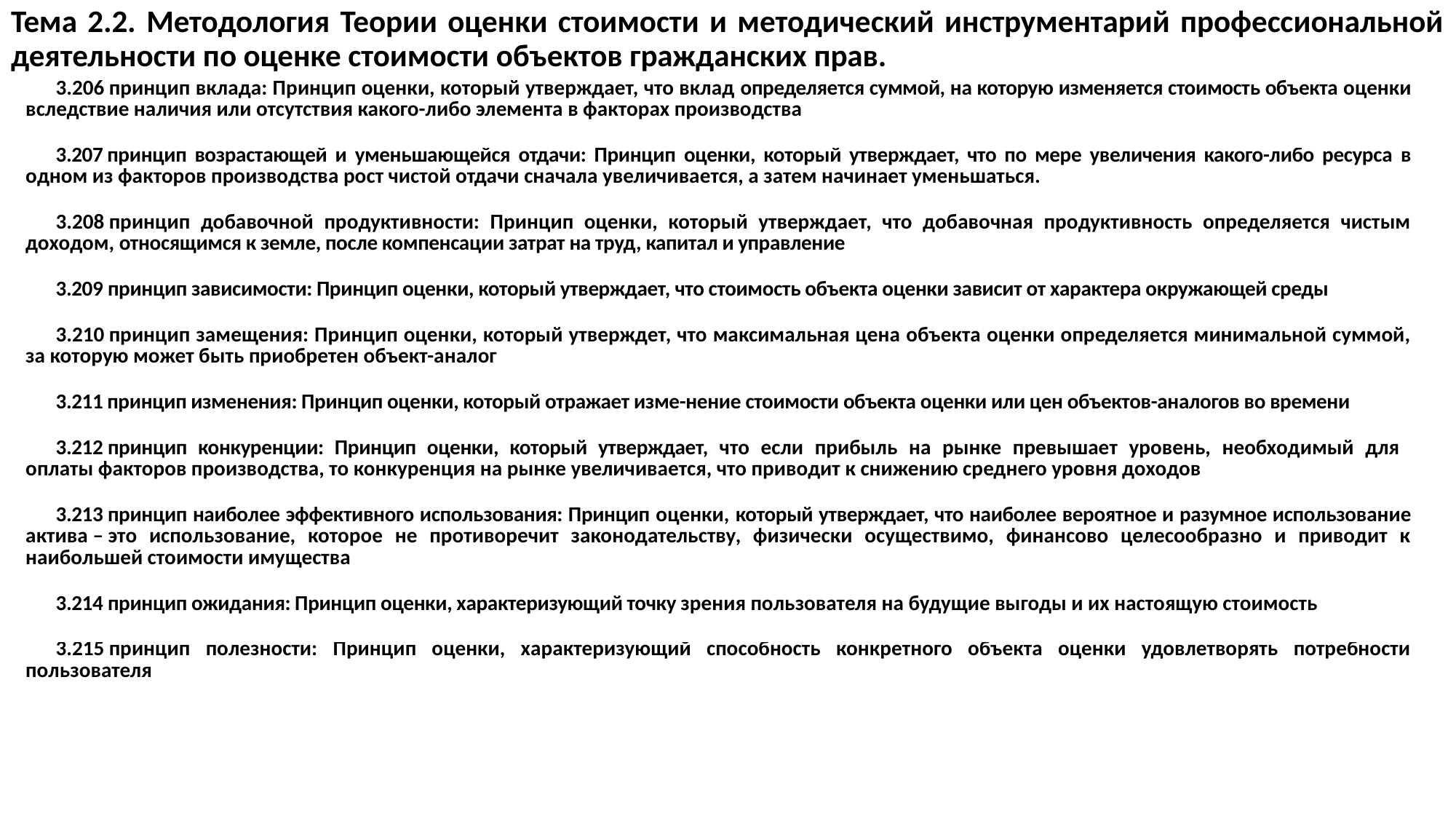

Тема 2.2. Методология Теории оценки стоимости и методический инструментарий профессиональной деятельности по оценке стоимости объектов гражданских прав.
| 3.206 принцип вклада: Принцип оценки, который утверждает, что вклад определяется суммой, на которую изменяется стоимость объекта оценки вследствие наличия или отсутствия какого-либо элемента в факторах производства |
| --- |
| 3.207 принцип возрастающей и уменьшающейся отдачи: Принцип оценки, который утверждает, что по мере увеличения какого-либо ресурса в одном из факторов производства рост чистой отдачи сначала увеличивается, а затем начинает уменьшаться. |
| 3.208 принцип добавочной продуктивности: Принцип оценки, который утверждает, что добавочная продуктивность определяется чистым доходом, относящимся к земле, после компенсации затрат на труд, капитал и управление |
| 3.209 принцип зависимости: Принцип оценки, который утверждает, что стоимость объекта оценки зависит от характера окружающей среды |
| 3.210 принцип замещения: Принцип оценки, который утверждет, что максимальная цена объекта оценки определяется минимальной суммой, за которую может быть приобретен объект-аналог |
| 3.211 принцип изменения: Принцип оценки, который отражает изме-нение стоимости объекта оценки или цен объектов-аналогов во времени |
| 3.212 принцип конкуренции: Принцип оценки, который утверждает, что если прибыль на рынке превышает уровень, необходимый для оплаты факторов производства, то конкуренция на рынке увеличивается, что приводит к снижению среднего уровня доходов |
| 3.213 принцип наиболее эффективного использования: Принцип оценки, который утверждает, что наиболее вероятное и разумное использование актива – это использование, которое не противоречит законодательству, физически осуществимо, финансово целесообразно и приводит к наибольшей стоимости имущества |
| 3.214 принцип ожидания: Принцип оценки, характеризующий точку зрения пользователя на будущие выгоды и их настоящую стоимость |
| 3.215 принцип полезности: Принцип оценки, характеризующий способность конкретного объекта оценки удовлетворять потребности пользователя |